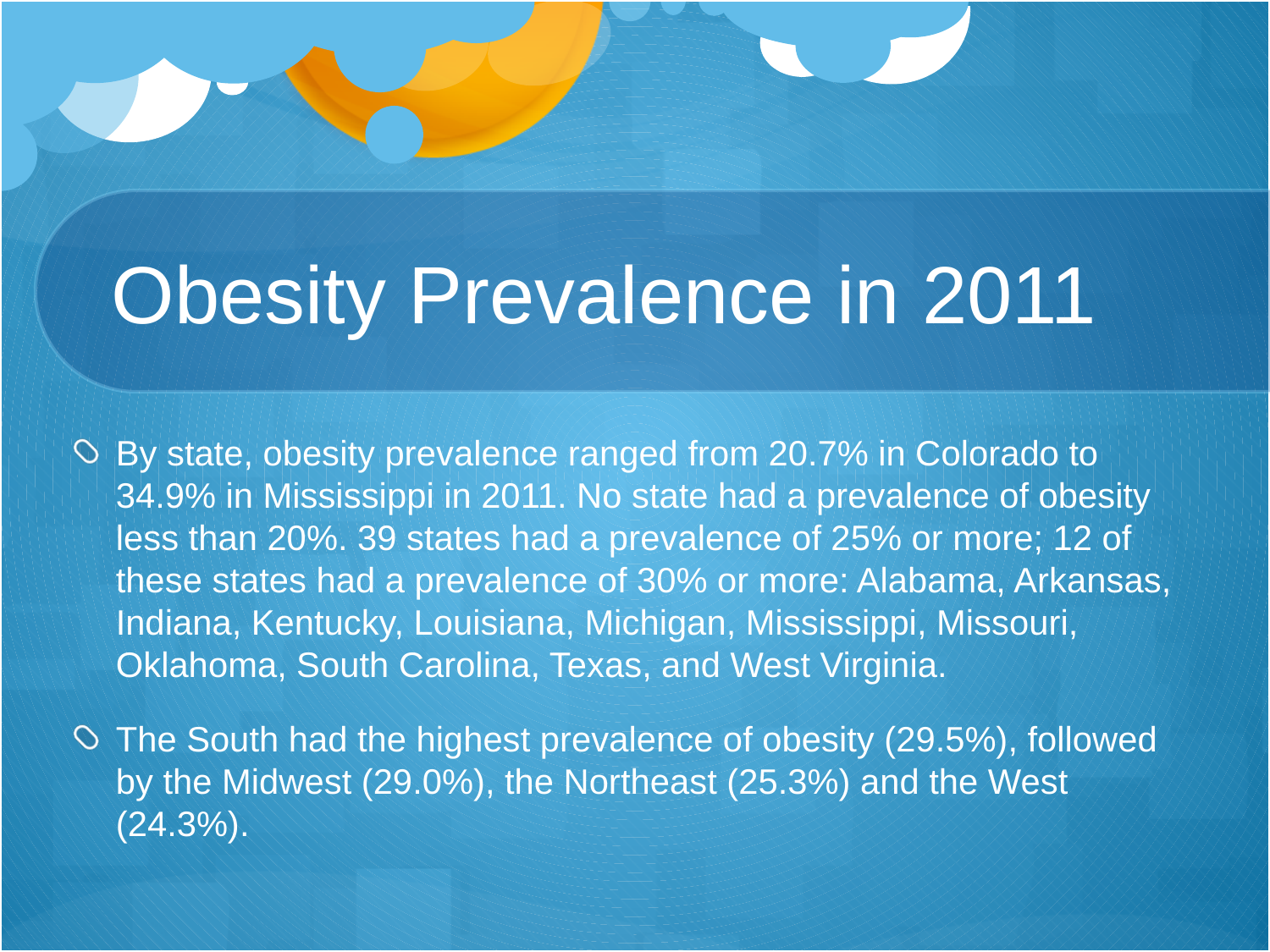

By state, obesity prevalence ranged from 20.7% in Colorado to 34.9% in Mississippi in 2011. No state had a prevalence of obesity less than 20%. 39 states had a prevalence of 25% or more; 12 of these states had a prevalence of 30% or more: Alabama, Arkansas, Indiana, Kentucky, Louisiana, Michigan, Mississippi, Missouri, Oklahoma, South Carolina, Texas, and West Virginia.
The South had the highest prevalence of obesity (29.5%), followed by the Midwest (29.0%), the Northeast (25.3%) and the West (24.3%).

# Obesity Prevalence in 2011